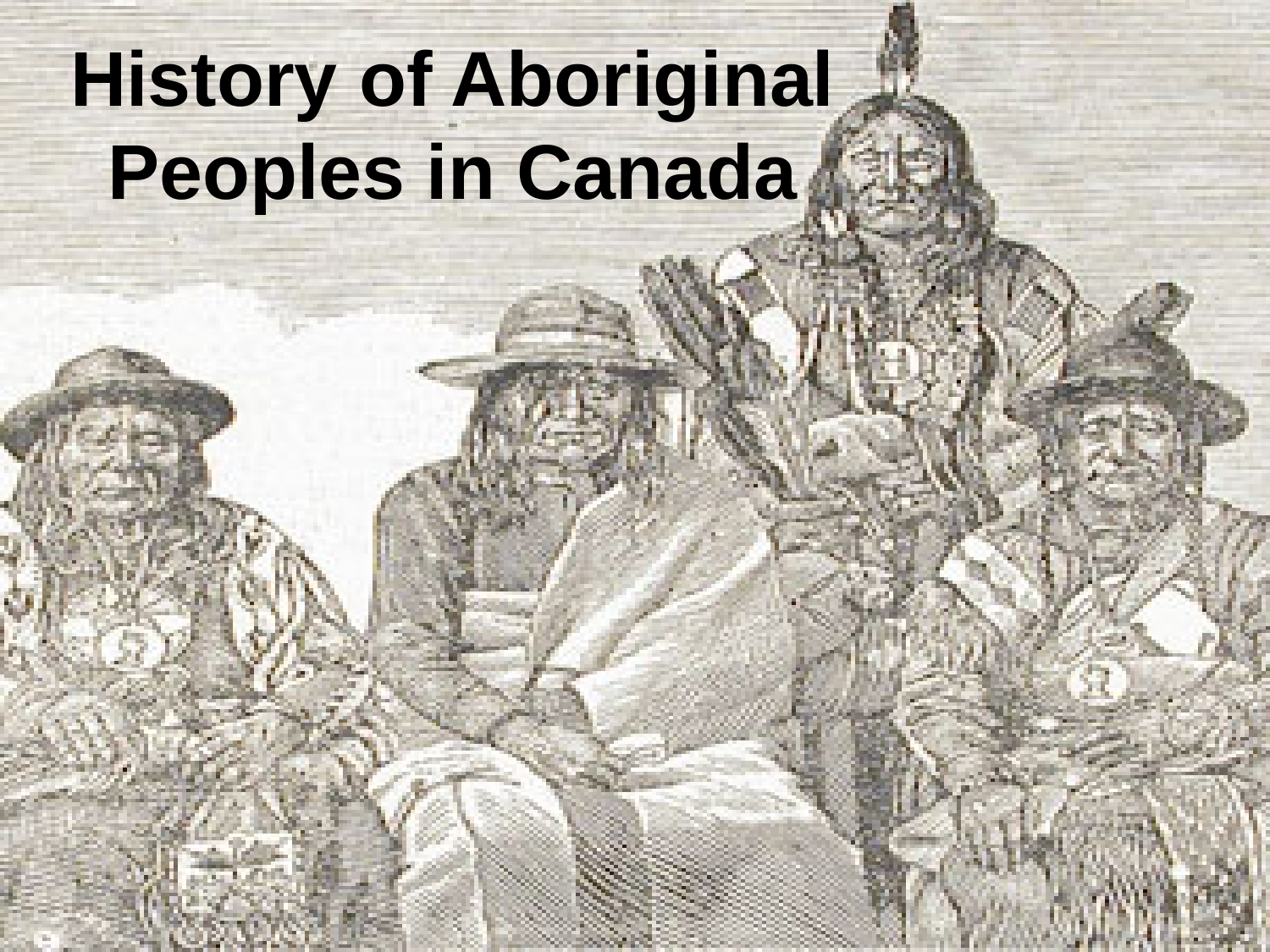

# History of Aboriginal Peoples in Canada